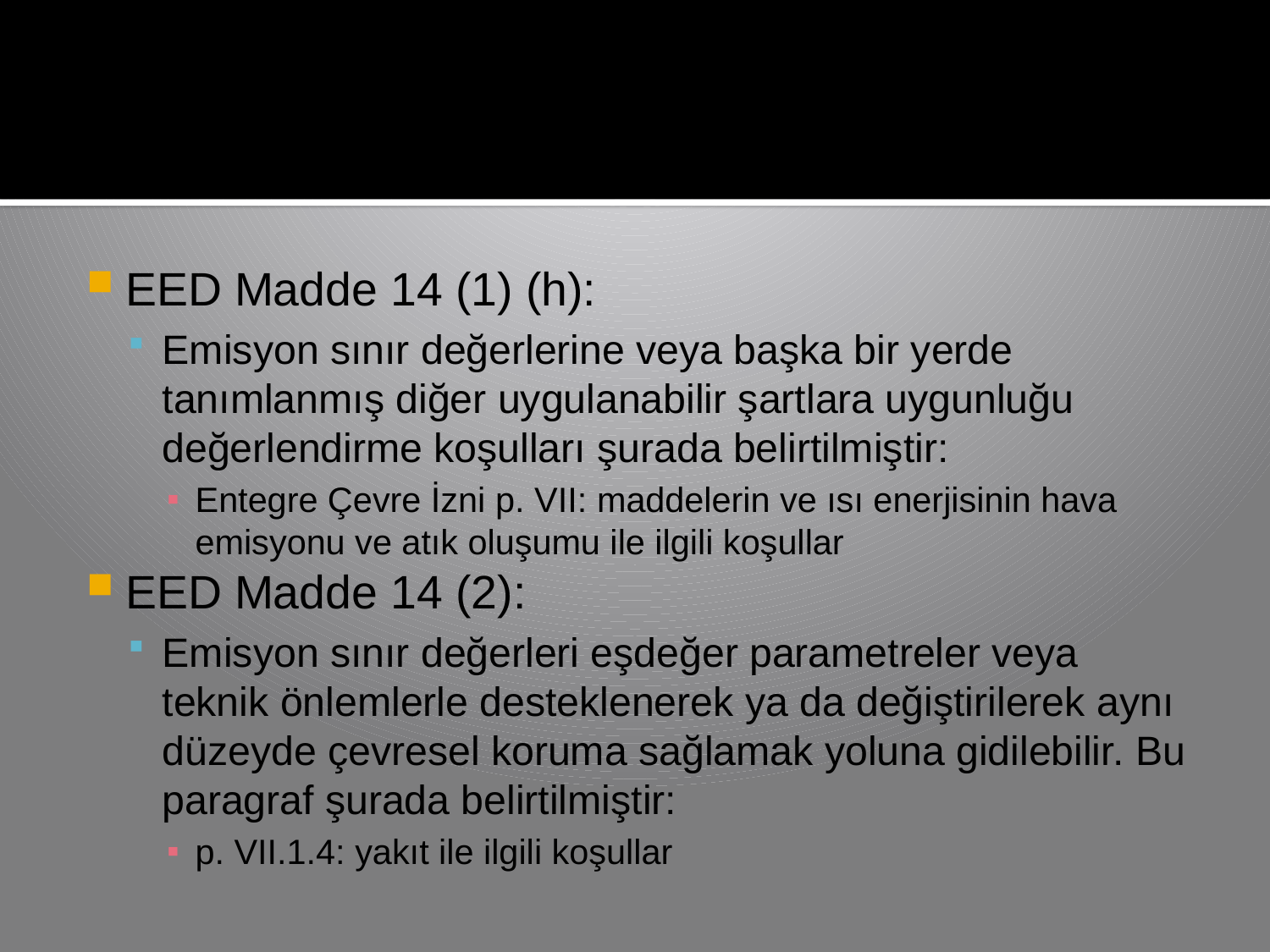

#
EED Madde 14 (1) (h):
Emisyon sınır değerlerine veya başka bir yerde tanımlanmış diğer uygulanabilir şartlara uygunluğu değerlendirme koşulları şurada belirtilmiştir:
Entegre Çevre İzni p. VII: maddelerin ve ısı enerjisinin hava emisyonu ve atık oluşumu ile ilgili koşullar
EED Madde 14 (2):
Emisyon sınır değerleri eşdeğer parametreler veya teknik önlemlerle desteklenerek ya da değiştirilerek aynı düzeyde çevresel koruma sağlamak yoluna gidilebilir. Bu paragraf şurada belirtilmiştir:
p. VII.1.4: yakıt ile ilgili koşullar